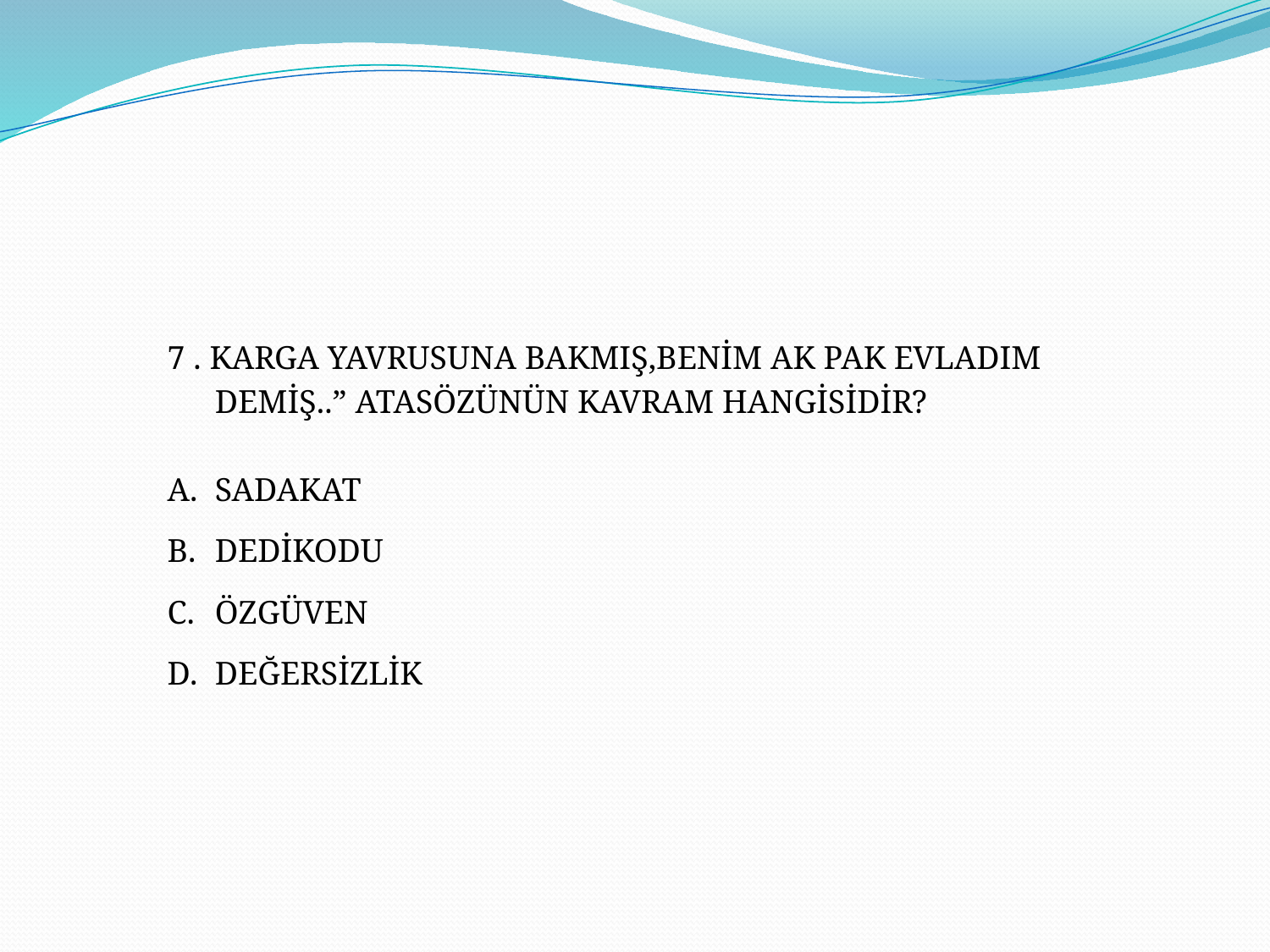

7 . KARGA YAVRUSUNA BAKMIŞ,BENİM AK PAK EVLADIM DEMİŞ..” ATASÖZÜNÜN KAVRAM HANGİSİDİR?

SADAKAT
DEDİKODU
ÖZGÜVEN
DEĞERSİZLİK